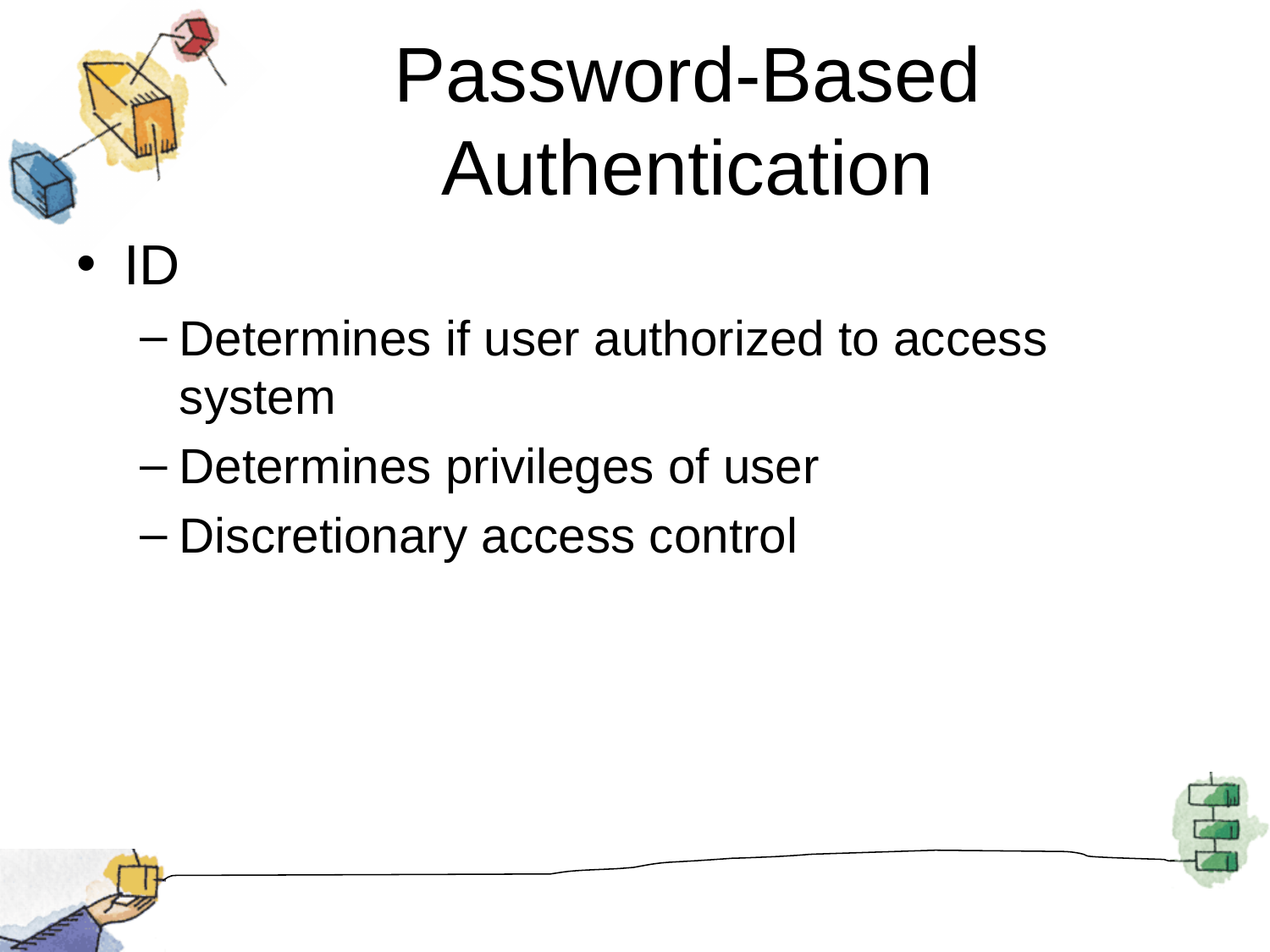

# Password-Based Authentication
ID
Determines if user authorized to access system
Determines privileges of user
Discretionary access control